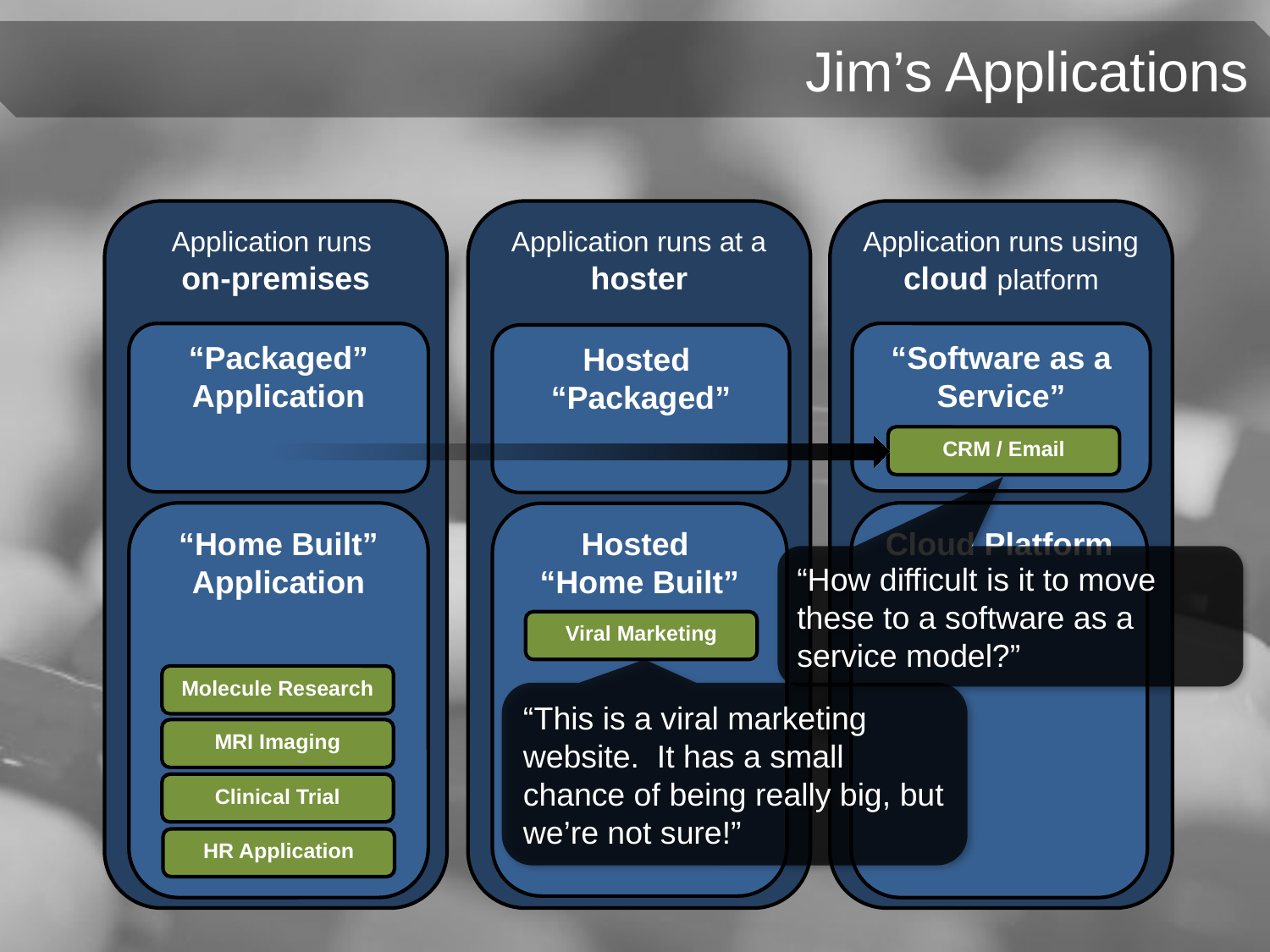

Application runs
on-premises

Application runs at a hoster

Application runs using cloud platform

“Software as a Service”

“Packaged”
Application

Hosted
“Packaged”

CRM / Email

“Home Built”
Application

Cloud Platform

Hosted
“Home Built”

“How difficult is it to move these to a software as a service model?”
Viral Marketing
Molecule Research
“This is a viral marketing website.  It has a small chance of being really big, but we’re not sure!”
MRI Imaging
Clinical Trial
HR Application